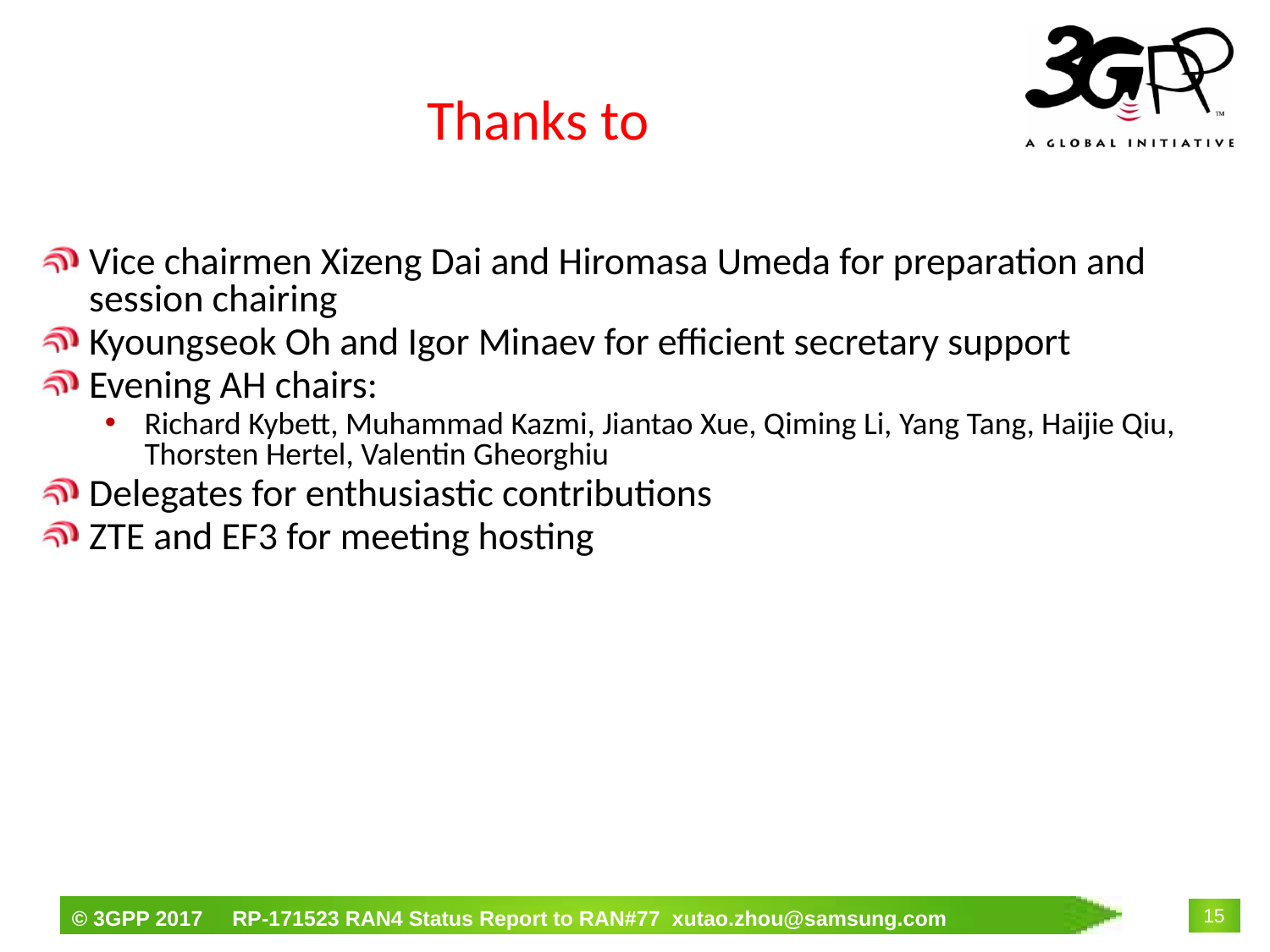

# Thanks to

Vice chairmen Xizeng Dai and Hiromasa Umeda for preparation and session chairing
Kyoungseok Oh and Igor Minaev for efficient secretary support
Evening AH chairs:
Richard Kybett, Muhammad Kazmi, Jiantao Xue, Qiming Li, Yang Tang, Haijie Qiu, Thorsten Hertel, Valentin Gheorghiu
Delegates for enthusiastic contributions
ZTE and EF3 for meeting hosting